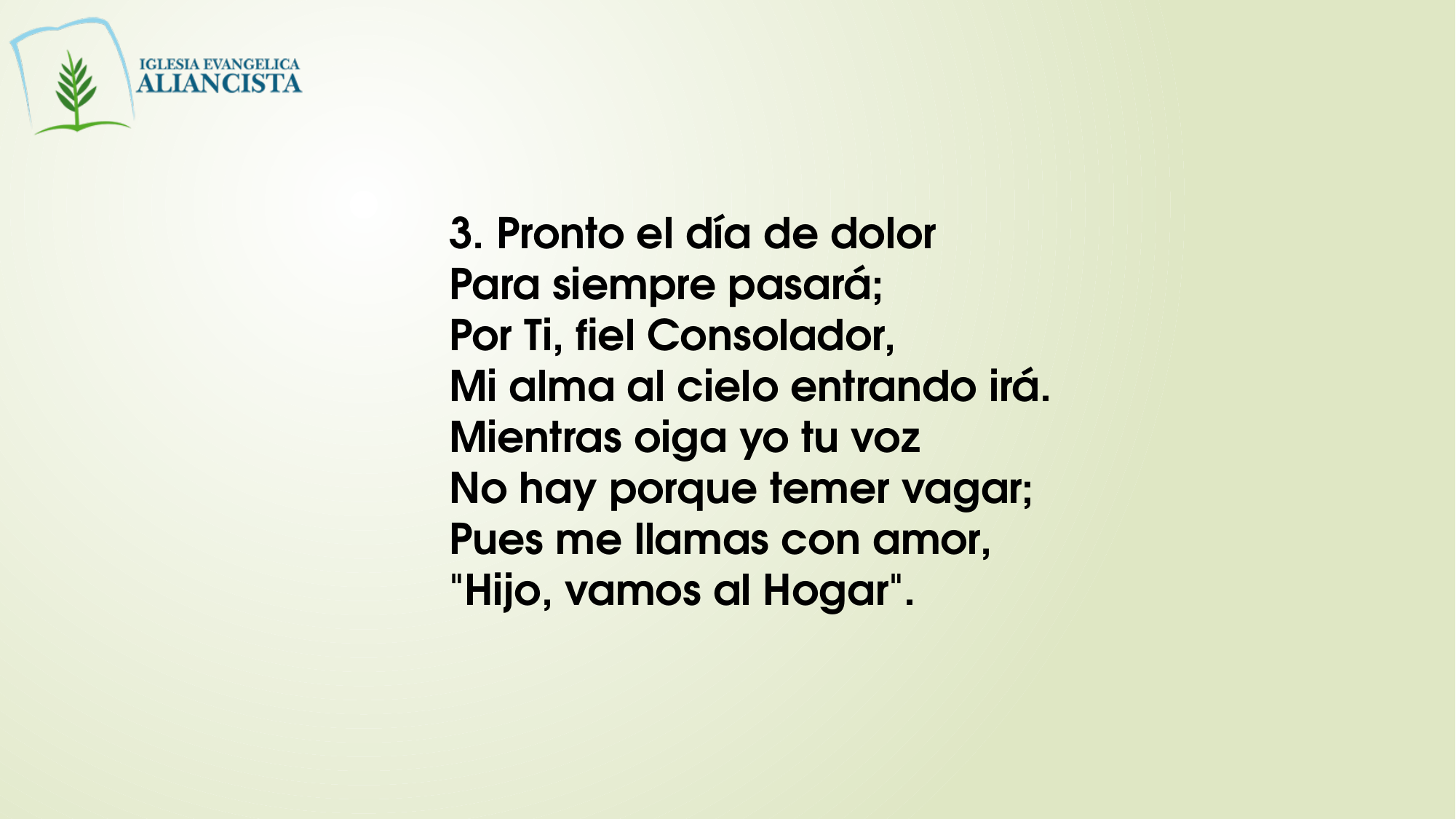

3. Pronto el día de dolor
Para siempre pasará;
Por Ti, fiel Consolador,
Mi alma al cielo entrando irá.
Mientras oiga yo tu voz
No hay porque temer vagar;
Pues me llamas con amor,
"Hijo, vamos al Hogar".